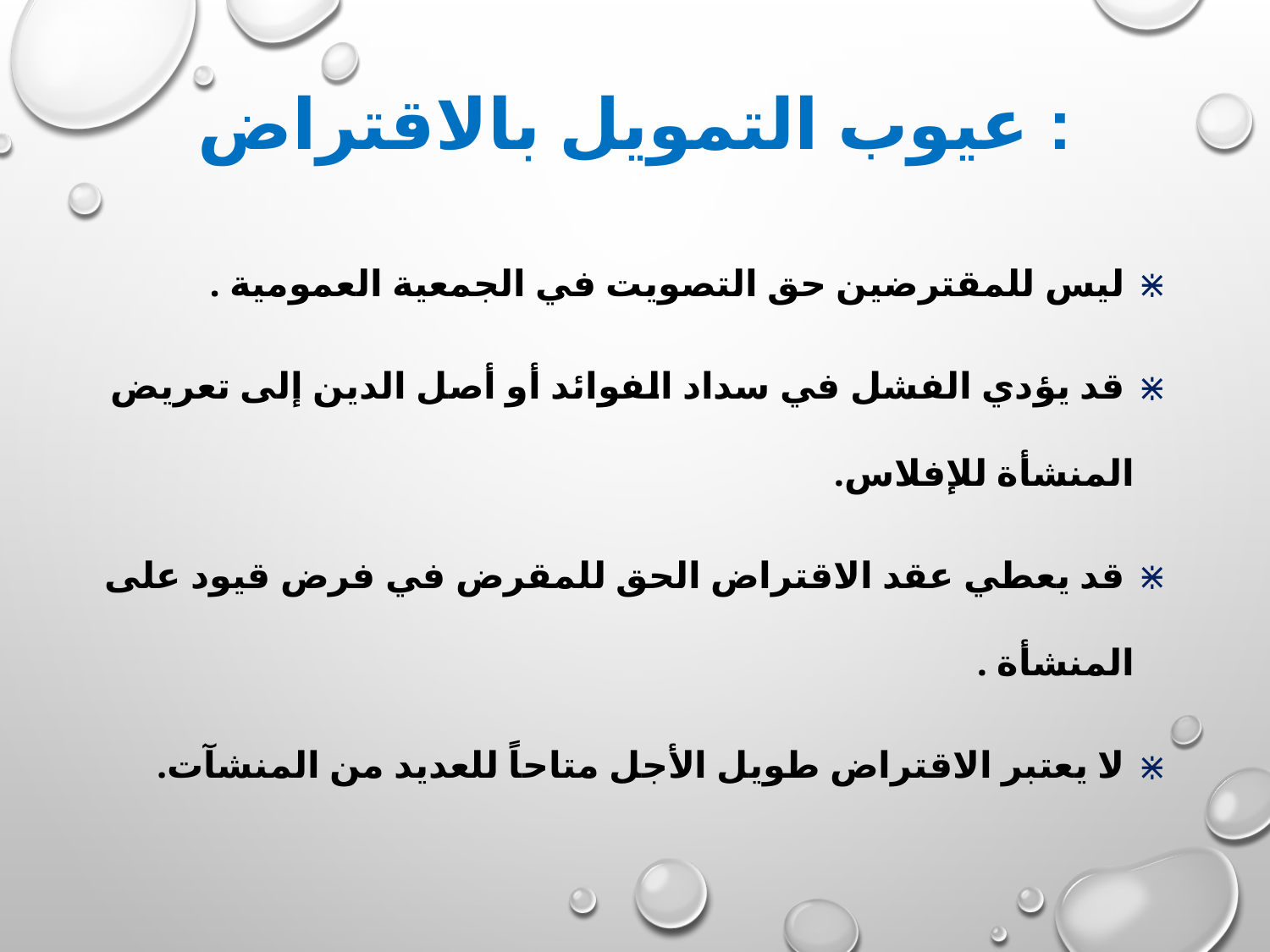

# عيوب التمويل بالاقتراض :
 ليس للمقترضين حق التصويت في الجمعية العمومية .
 قد يؤدي الفشل في سداد الفوائد أو أصل الدين إلى تعريض المنشأة للإفلاس.
 قد يعطي عقد الاقتراض الحق للمقرض في فرض قيود على المنشأة .
 لا يعتبر الاقتراض طويل الأجل متاحاً للعديد من المنشآت.